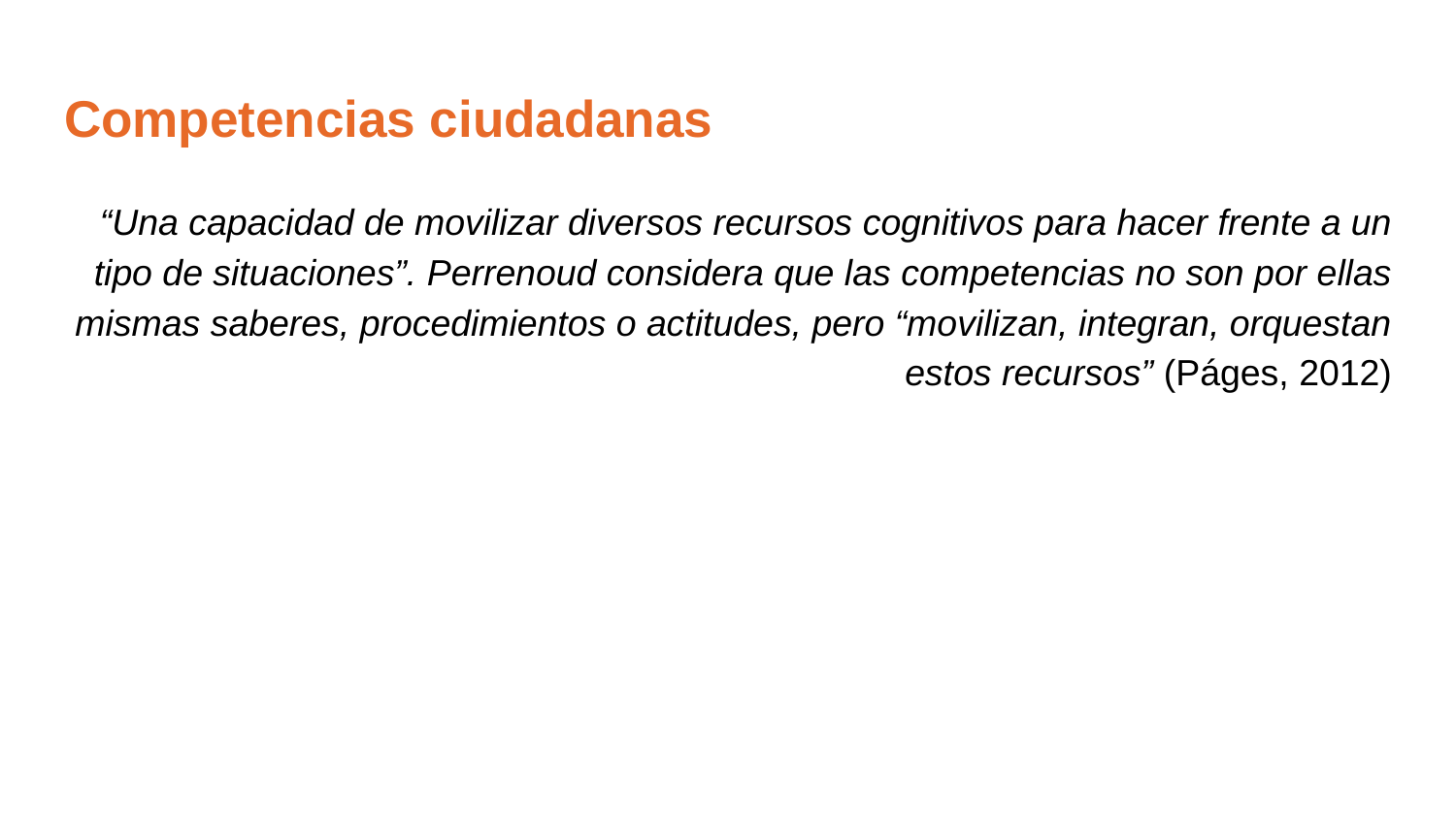

# Competencias ciudadanas
“Una capacidad de movilizar diversos recursos cognitivos para hacer frente a un tipo de situaciones”. Perrenoud considera que las competencias no son por ellas mismas saberes, procedimientos o actitudes, pero “movilizan, integran, orquestan estos recursos” (Páges, 2012)